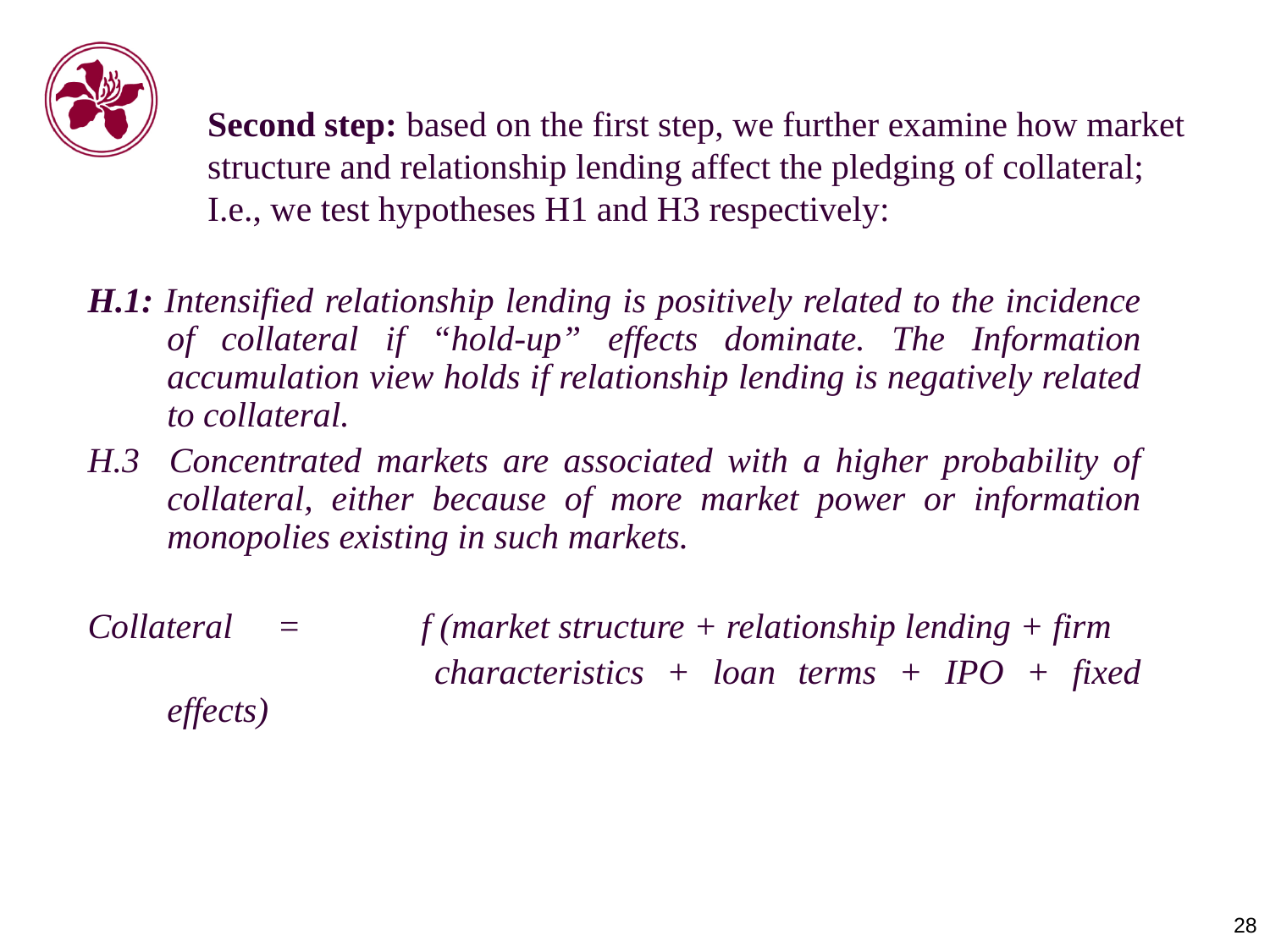

# Second step: based on the first step, we further examine how market structure and relationship lending affect the pledging of collateral; I.e., we test hypotheses H1 and H3 respectively:
H.1: Intensified relationship lending is positively related to the incidence of collateral if “hold-up” effects dominate. The Information accumulation view holds if relationship lending is negatively related to collateral.
H.3  Concentrated markets are associated with a higher probability of collateral, either because of more market power or information monopolies existing in such markets.

Collateral     = 	f (market structure + relationship lending + firm
 			characteristics + loan terms + IPO + fixed effects)
28